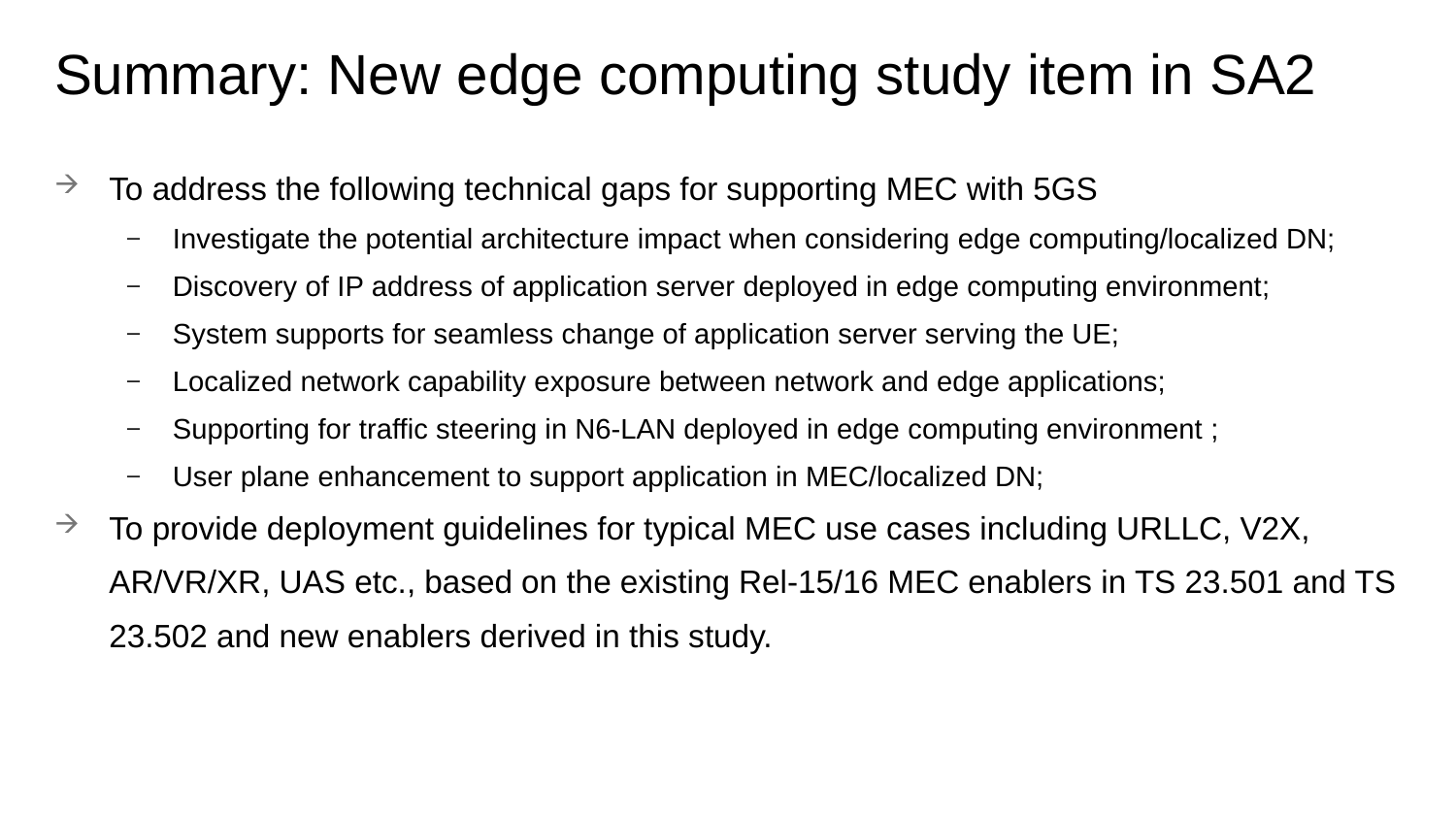

# Summary: New edge computing study item in SA2
To address the following technical gaps for supporting MEC with 5GS
Investigate the potential architecture impact when considering edge computing/localized DN;
Discovery of IP address of application server deployed in edge computing environment;
System supports for seamless change of application server serving the UE;
Localized network capability exposure between network and edge applications;
Supporting for traffic steering in N6-LAN deployed in edge computing environment ;
User plane enhancement to support application in MEC/localized DN;
To provide deployment guidelines for typical MEC use cases including URLLC, V2X, AR/VR/XR, UAS etc., based on the existing Rel-15/16 MEC enablers in TS 23.501 and TS 23.502 and new enablers derived in this study.